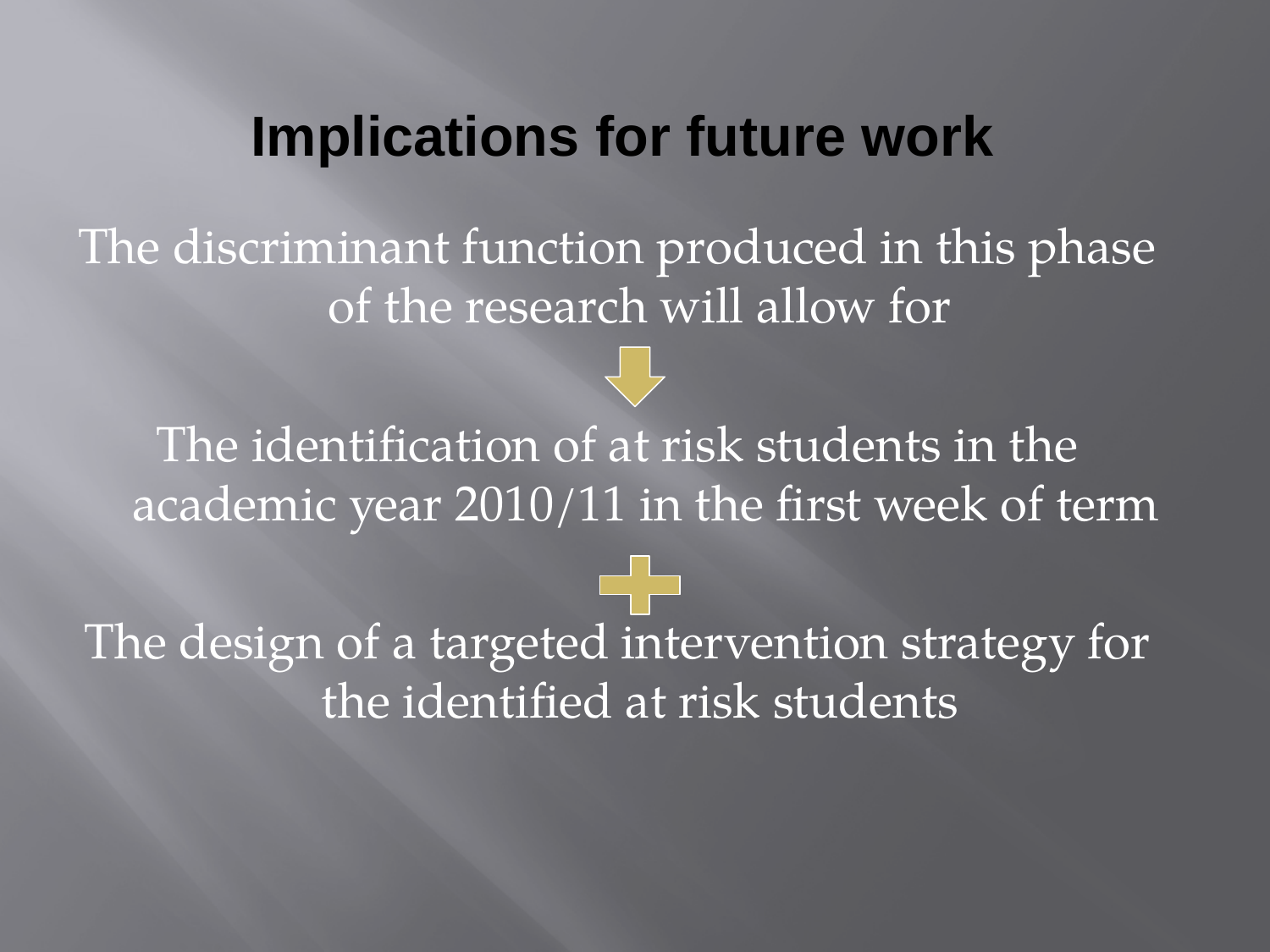

# Implications for future work
The discriminant function produced in this phase of the research will allow for

The identification of at risk students in the academic year 2010/11 in the first week of term

The design of a targeted intervention strategy for the identified at risk students